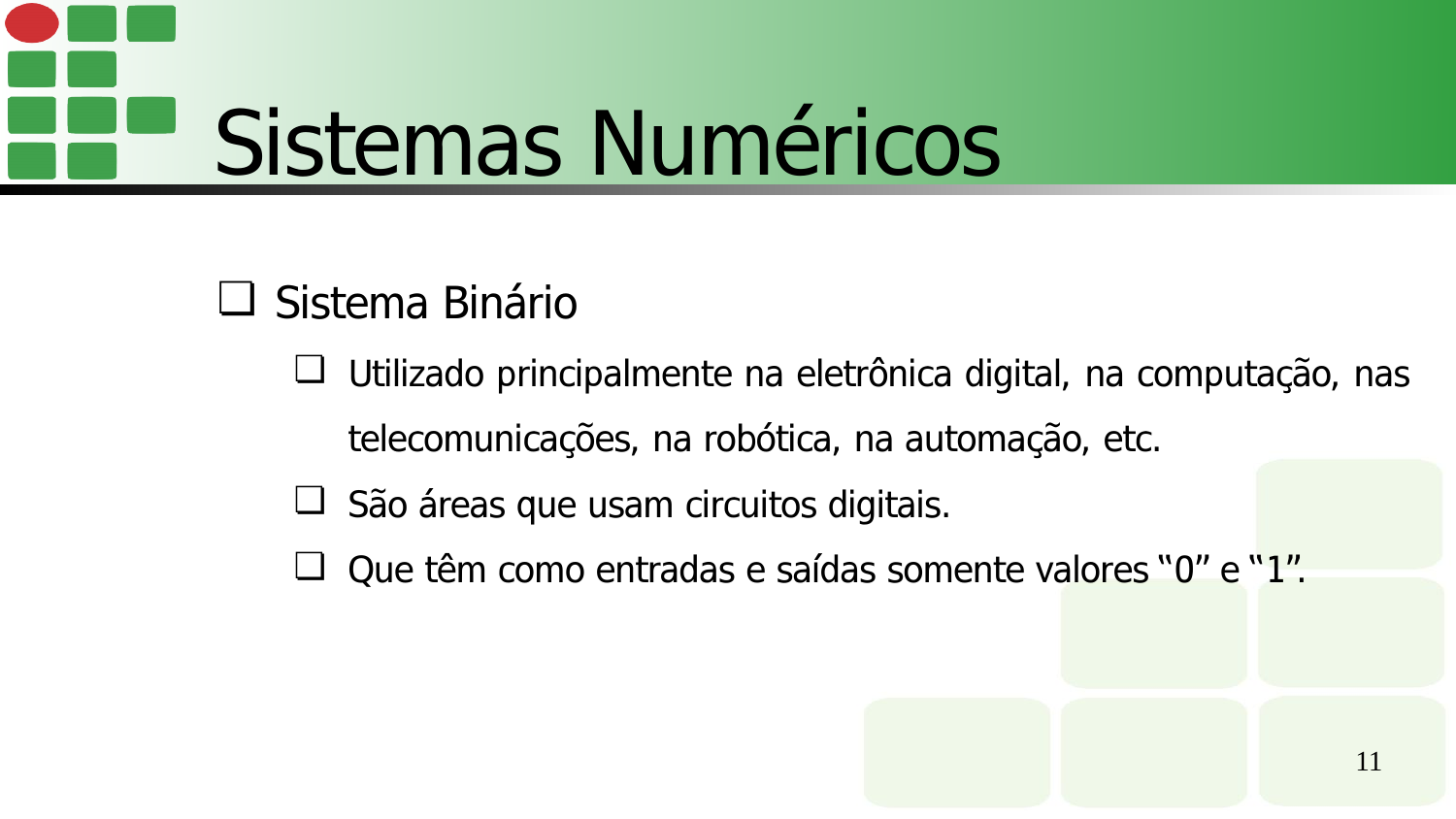

Sistemas Numéricos
Sistema Binário
Utilizado principalmente na eletrônica digital, na computação, nas telecomunicações, na robótica, na automação, etc.
São áreas que usam circuitos digitais.
Que têm como entradas e saídas somente valores “0” e “1”.

11